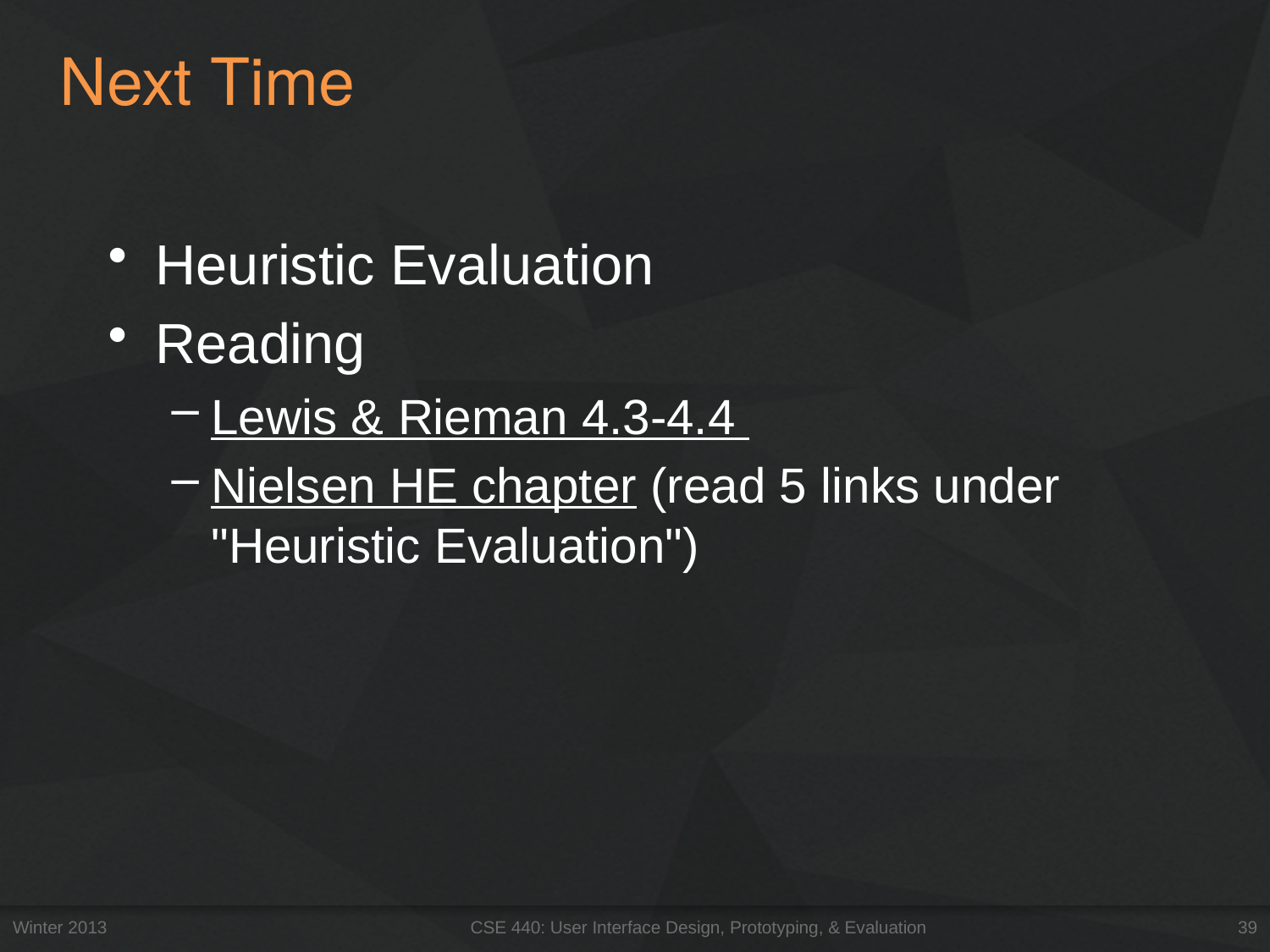

# Next Time
Heuristic Evaluation
Reading
Lewis & Rieman 4.3-4.4
Nielsen HE chapter (read 5 links under "Heuristic Evaluation")
Winter 2013
CSE 440: User Interface Design, Prototyping, & Evaluation
39